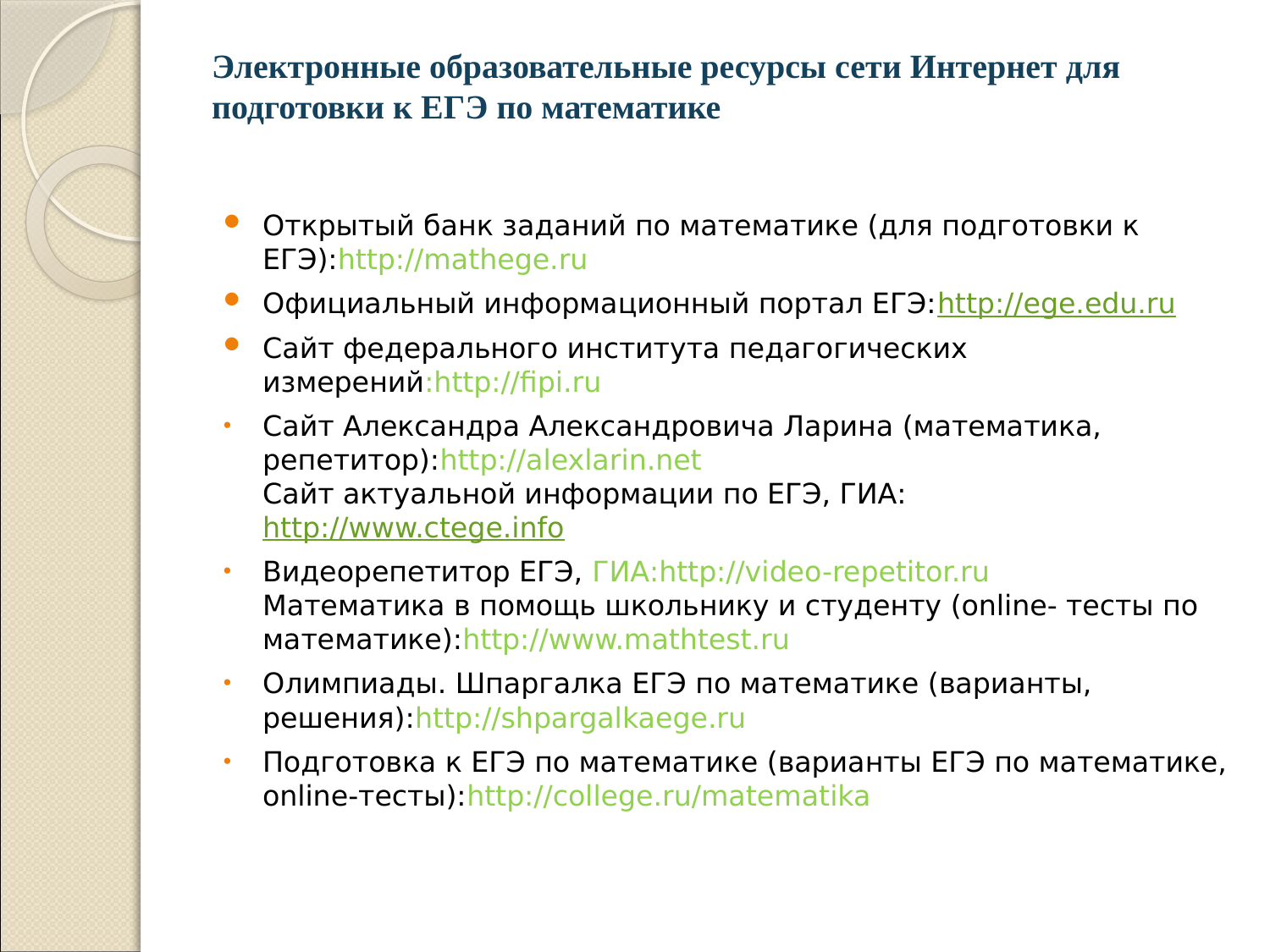

# Электронные образовательные ресурсы сети Интернет для подготовки к ЕГЭ по математике
Открытый банк заданий по математике (для подготовки к ЕГЭ):http://mathege.ru
Официальный информационный портал ЕГЭ:http://ege.edu.ru
Сайт федерального института педагогических измерений:http://fipi.ru
Сайт Александра Александровича Ларина (математика, репетитор):http://alexlarin.net
Сайт актуальной информации по ЕГЭ, ГИА:
http://www.ctege.info
Видеорепетитор ЕГЭ, ГИА:http://video-repetitor.ru
Математика в помощь школьнику и студенту (online- тесты по математике):http://www.mathtest.ru
Олимпиады. Шпаргалка ЕГЭ по математике (варианты, решения):http://shpargalkaege.ru
Подготовка к ЕГЭ по математике (варианты ЕГЭ по математике, online-тесты):http://college.ru/matematika